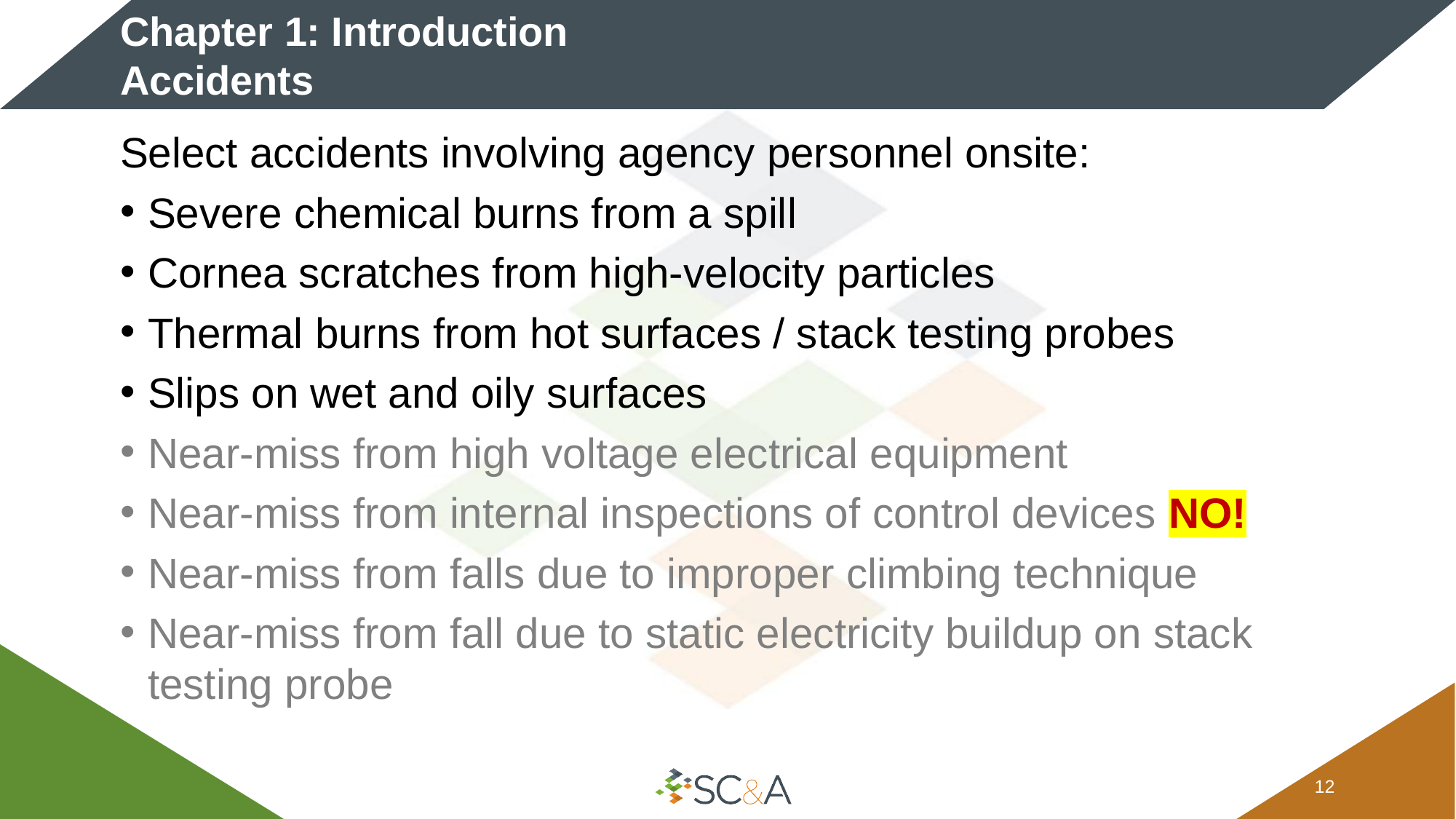

# Chapter 1: Introduction Accidents
Select accidents involving agency personnel onsite:
Severe chemical burns from a spill
Cornea scratches from high-velocity particles
Thermal burns from hot surfaces / stack testing probes
Slips on wet and oily surfaces
Near-miss from high voltage electrical equipment
Near-miss from internal inspections of control devices NO!
Near-miss from falls due to improper climbing technique
Near-miss from fall due to static electricity buildup on stack testing probe

12